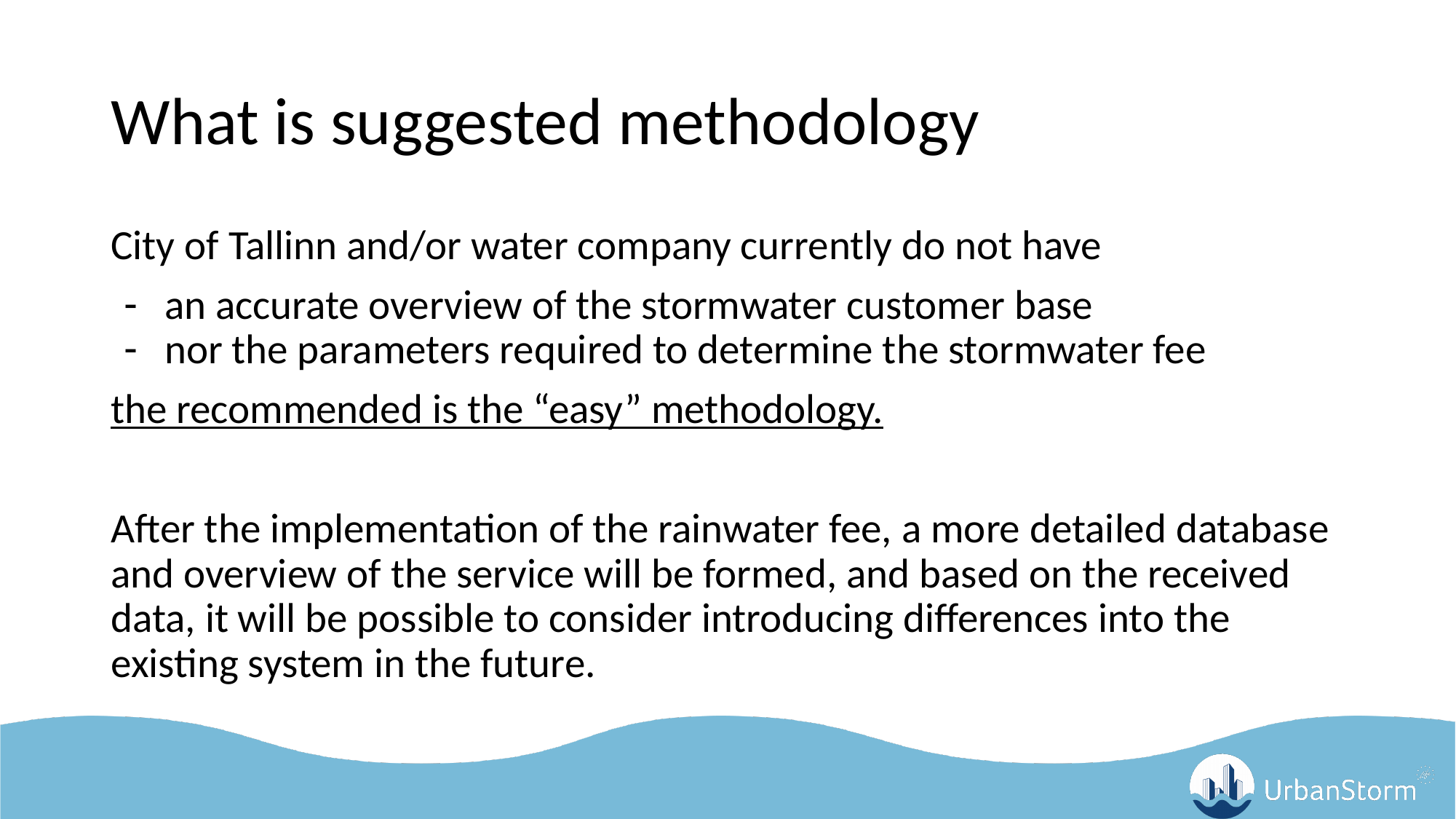

# What is suggested methodology
City of Tallinn and/or water company currently do not have
an accurate overview of the stormwater customer base
nor the parameters required to determine the stormwater fee
the recommended is the “easy” methodology.

After the implementation of the rainwater fee, a more detailed database and overview of the service will be formed, and based on the received data, it will be possible to consider introducing differences into the existing system in the future.